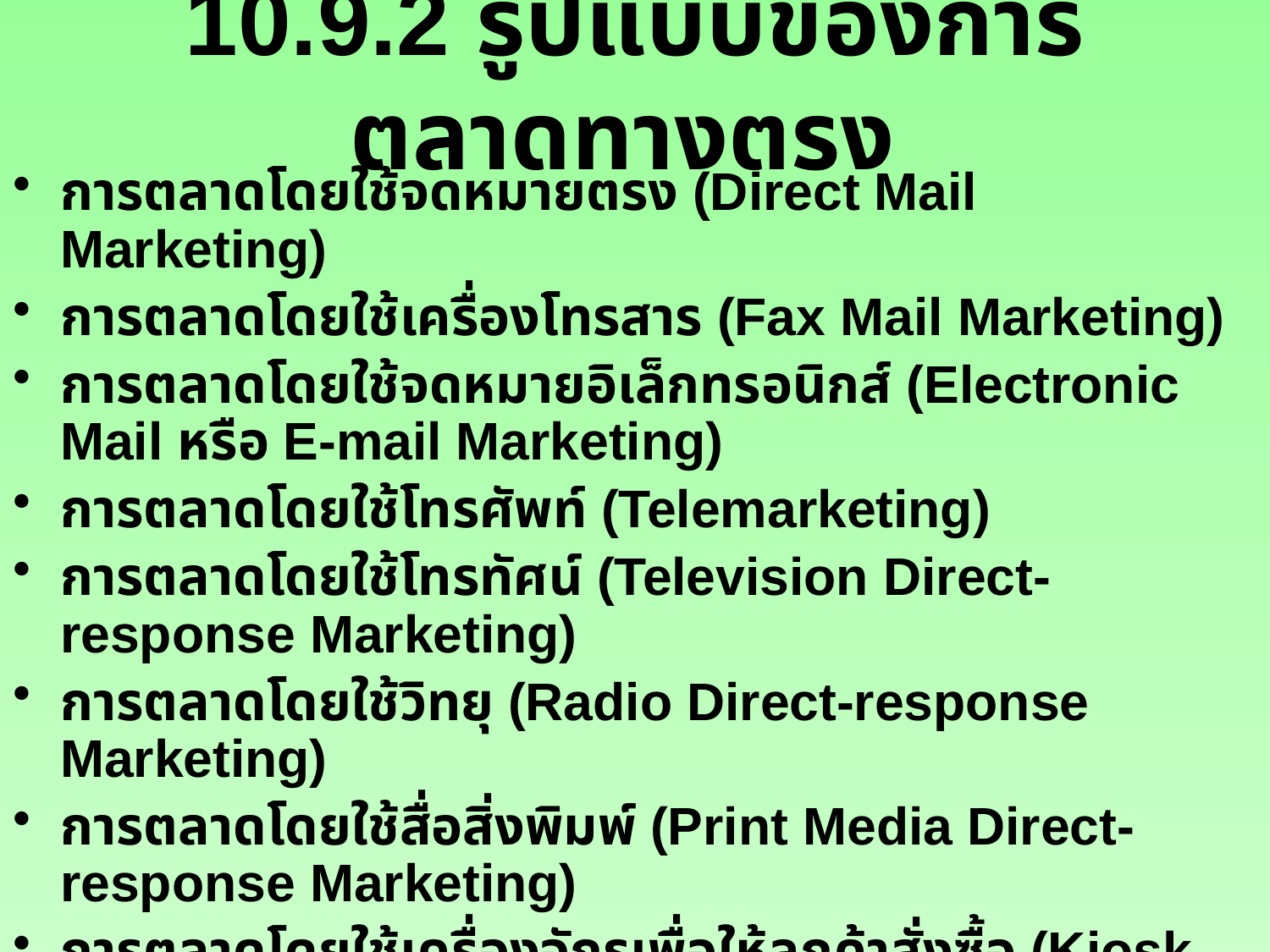

# 10.9.2 รูปแบบของการตลาดทางตรง
การตลาดโดยใช้จดหมายตรง (Direct Mail Marketing)
การตลาดโดยใช้เครื่องโทรสาร (Fax Mail Marketing)
การตลาดโดยใช้จดหมายอิเล็กทรอนิกส์ (Electronic Mail หรือ E-mail Marketing)
การตลาดโดยใช้โทรศัพท์ (Telemarketing)
การตลาดโดยใช้โทรทัศน์ (Television Direct-response Marketing)
การตลาดโดยใช้วิทยุ (Radio Direct-response Marketing)
การตลาดโดยใช้สื่อสิ่งพิมพ์ (Print Media Direct-response Marketing)
การตลาดโดยใช้เครื่องจักรเพื่อให้ลูกค้าสั่งซื้อ (Kiosk Marketing)
การตลาดโดยใช้แค็ตตาล็อก (Catalog Marketing)
การตลาดโดยใช้คอมพิวเตอร์ระบบออนไลน์และอินเทอร์เน็ต (Online Marketing and Internet Marketing)